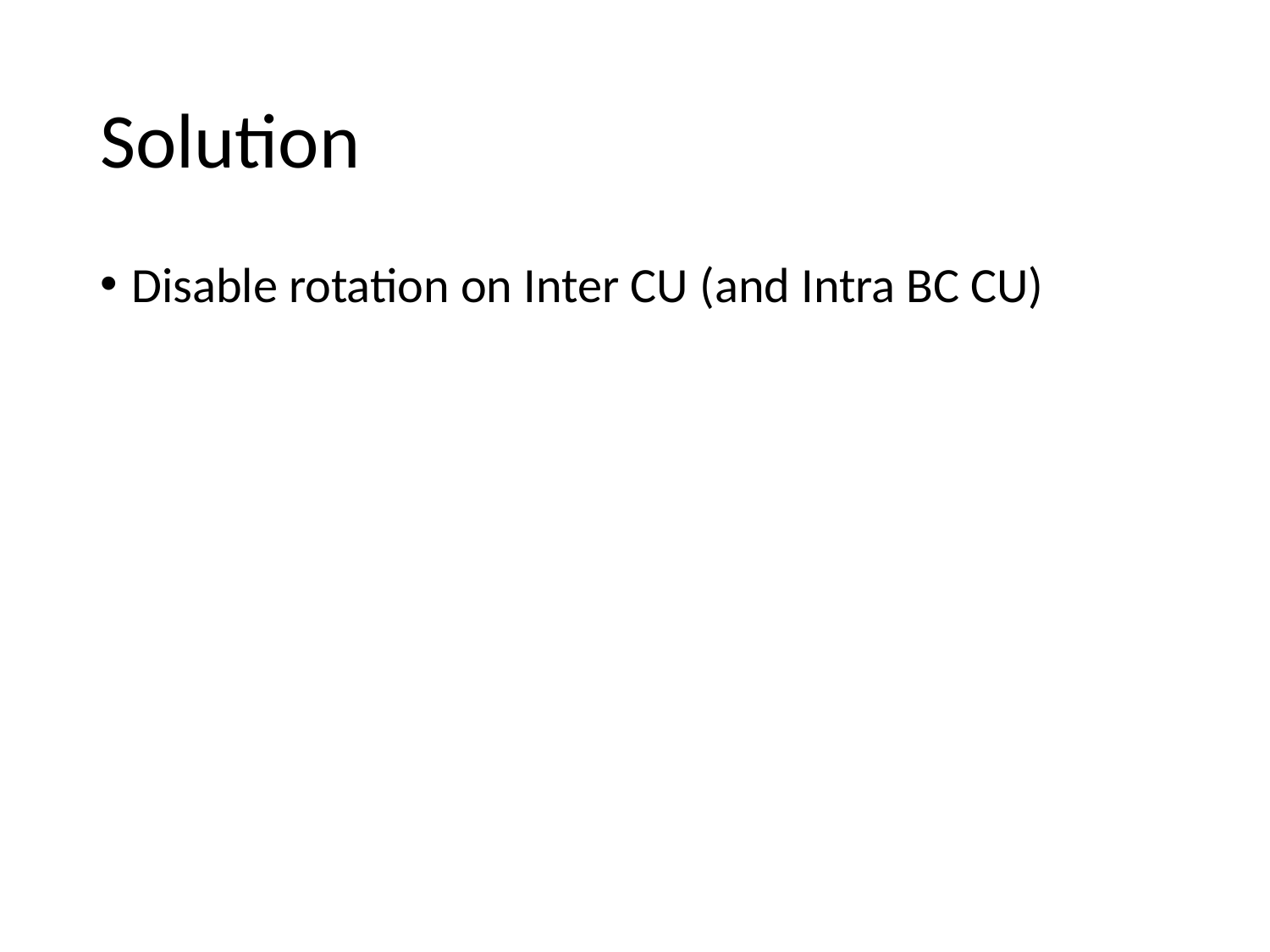

# Solution
Disable rotation on Inter CU (and Intra BC CU)